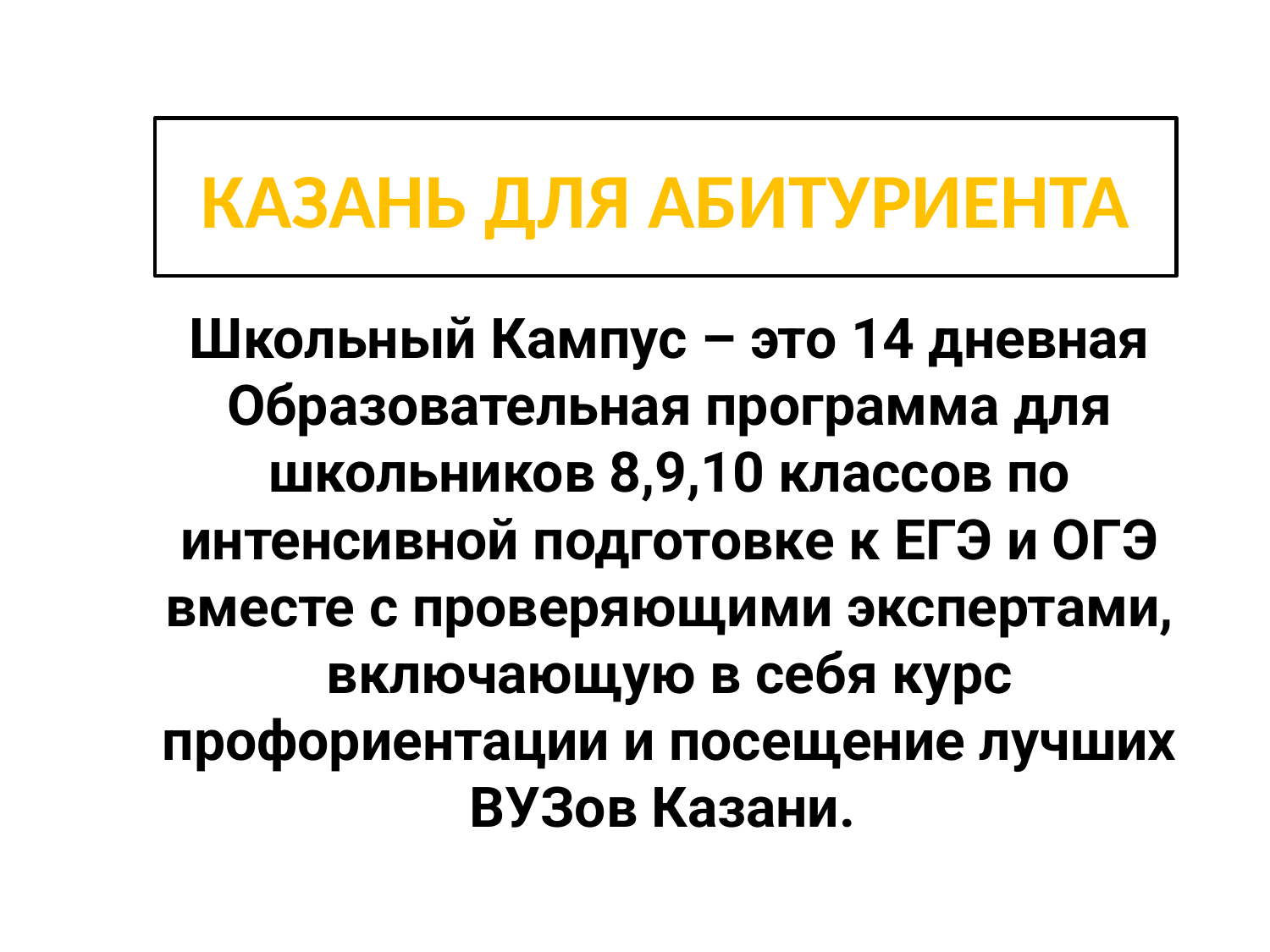

# КАЗАНЬ ДЛЯ АБИТУРИЕНТА
Школьный Кампус – это 14 дневная Образовательная программа для школьников 8,9,10 классов по интенсивной подготовке к ЕГЭ и ОГЭ вместе с проверяющими экспертами, включающую в себя курс профориентации и посещение лучших ВУЗов Казани.